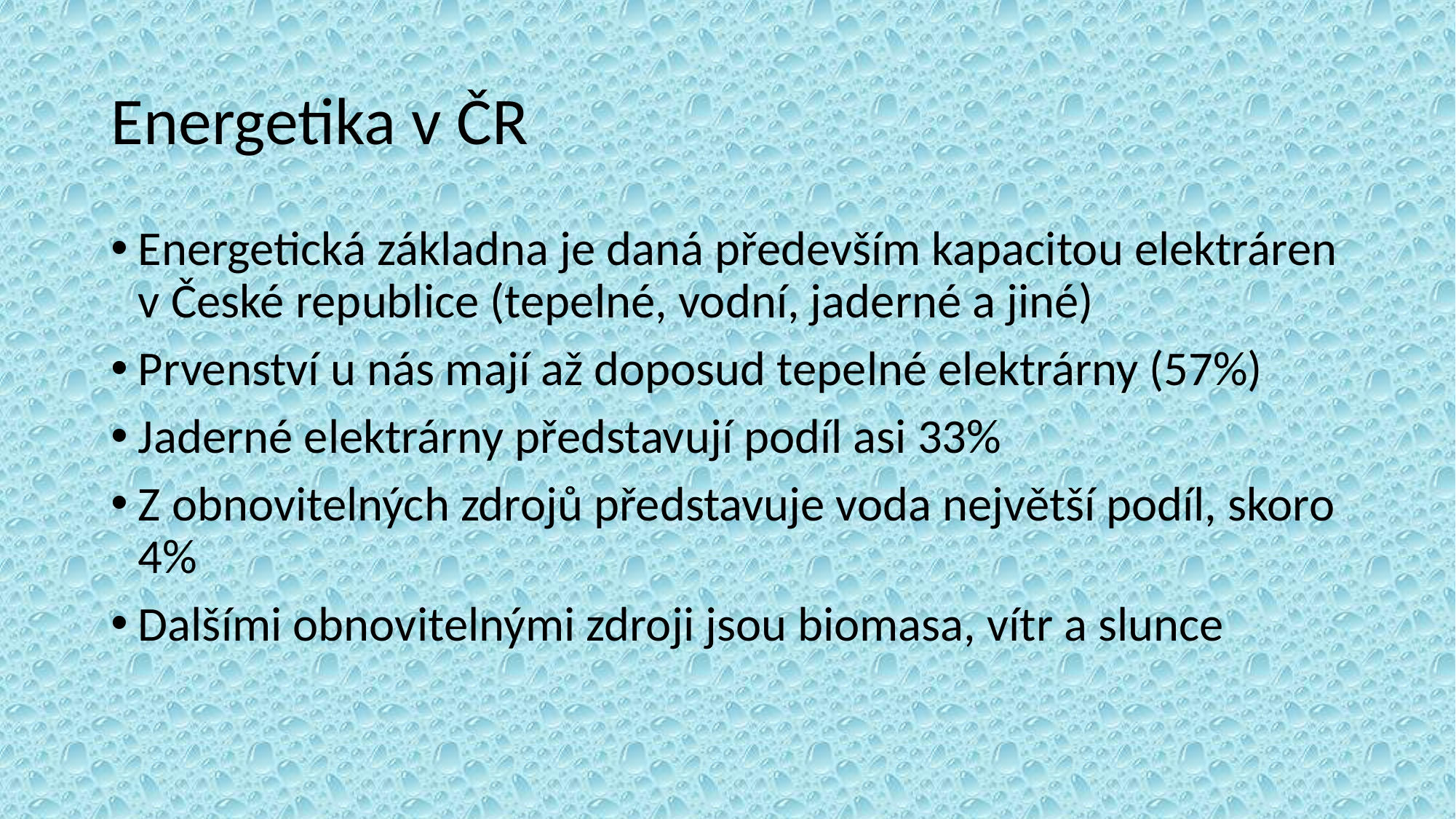

# Energetika v ČR
Energetická základna je daná především kapacitou elektráren v České republice (tepelné, vodní, jaderné a jiné)
Prvenství u nás mají až doposud tepelné elektrárny (57%)
Jaderné elektrárny představují podíl asi 33%
Z obnovitelných zdrojů představuje voda největší podíl, skoro 4%
Dalšími obnovitelnými zdroji jsou biomasa, vítr a slunce